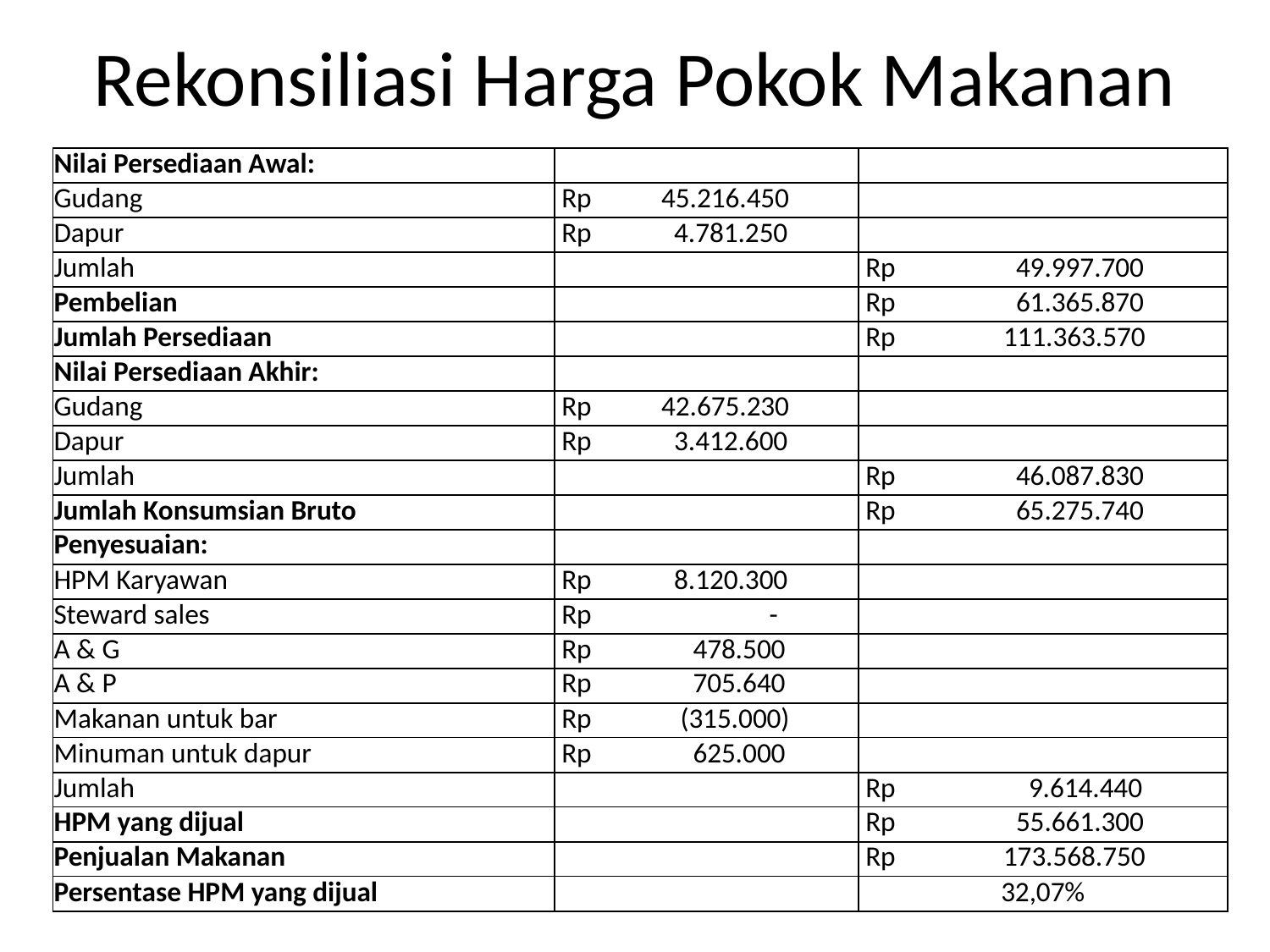

# Rekonsiliasi Harga Pokok Makanan
| Nilai Persediaan Awal: |  |  |
| --- | --- | --- |
| Gudang | Rp 45.216.450 |  |
| Dapur | Rp 4.781.250 |  |
| Jumlah |  | Rp 49.997.700 |
| Pembelian |  | Rp 61.365.870 |
| Jumlah Persediaan |  | Rp 111.363.570 |
| Nilai Persediaan Akhir: |  |  |
| Gudang | Rp 42.675.230 |  |
| Dapur | Rp 3.412.600 |  |
| Jumlah |  | Rp 46.087.830 |
| Jumlah Konsumsian Bruto |  | Rp 65.275.740 |
| Penyesuaian: |  |  |
| HPM Karyawan | Rp 8.120.300 |  |
| Steward sales | Rp - |  |
| A & G | Rp 478.500 |  |
| A & P | Rp 705.640 |  |
| Makanan untuk bar | Rp (315.000) |  |
| Minuman untuk dapur | Rp 625.000 |  |
| Jumlah |  | Rp 9.614.440 |
| HPM yang dijual |  | Rp 55.661.300 |
| Penjualan Makanan |  | Rp 173.568.750 |
| Persentase HPM yang dijual |  | 32,07% |